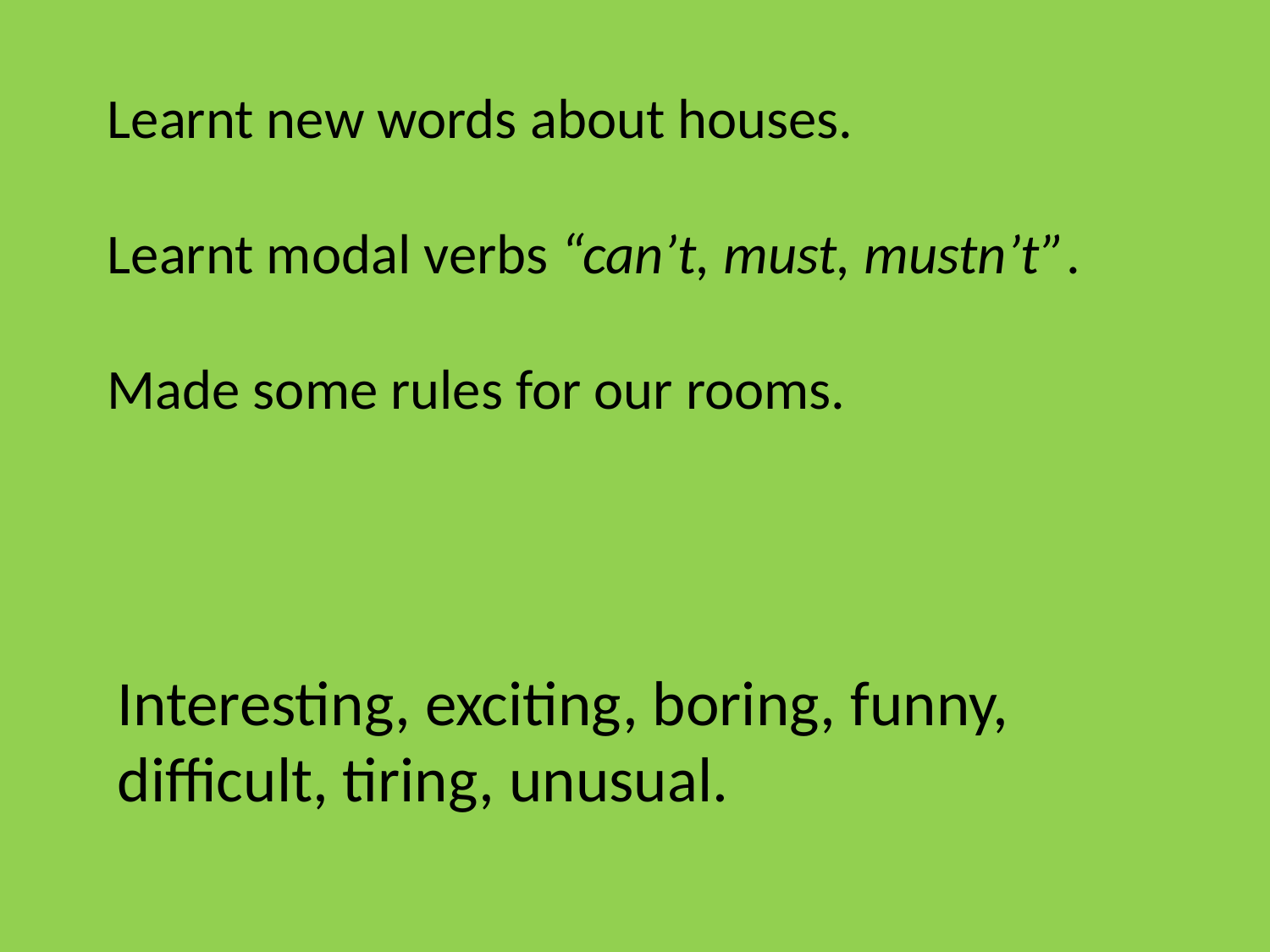

Learnt new words about houses.

Learnt modal verbs “can’t, must, mustn’t”.

Made some rules for our rooms.
Interesting, exciting, boring, funny, difficult, tiring, unusual.